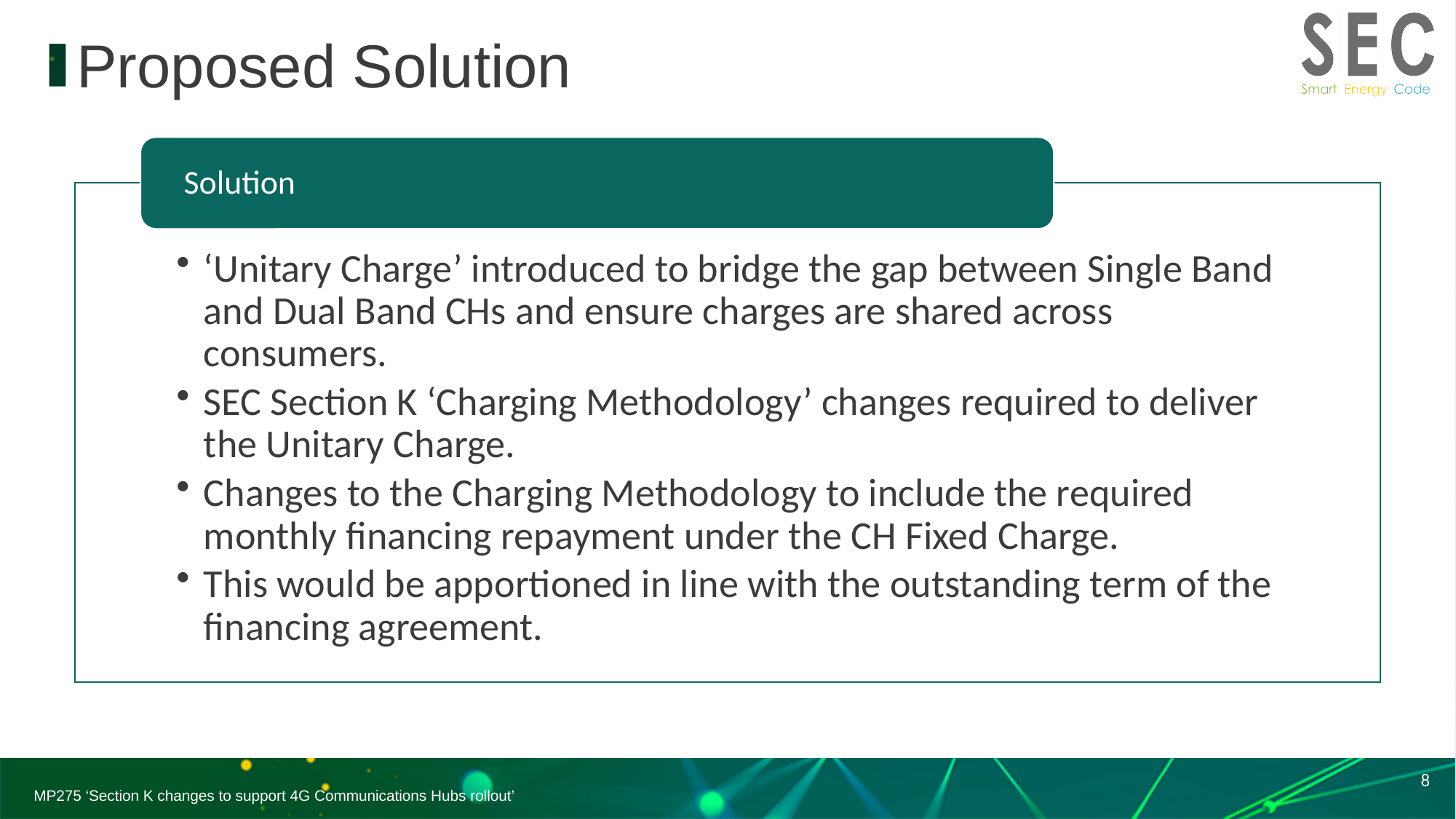

# Proposed Solution
‘Unitary Charge’ introduced to bridge the gap between Single Band and Dual Band CHs and ensure charges are shared across consumers.
SEC Section K ‘Charging Methodology’ changes required to deliver the Unitary Charge.
Changes to the Charging Methodology to include the required monthly financing repayment under the CH Fixed Charge.
This would be apportioned in line with the outstanding term of the financing agreement.
Solution
8
MP275 ‘Section K changes to support 4G Communications Hubs rollout’